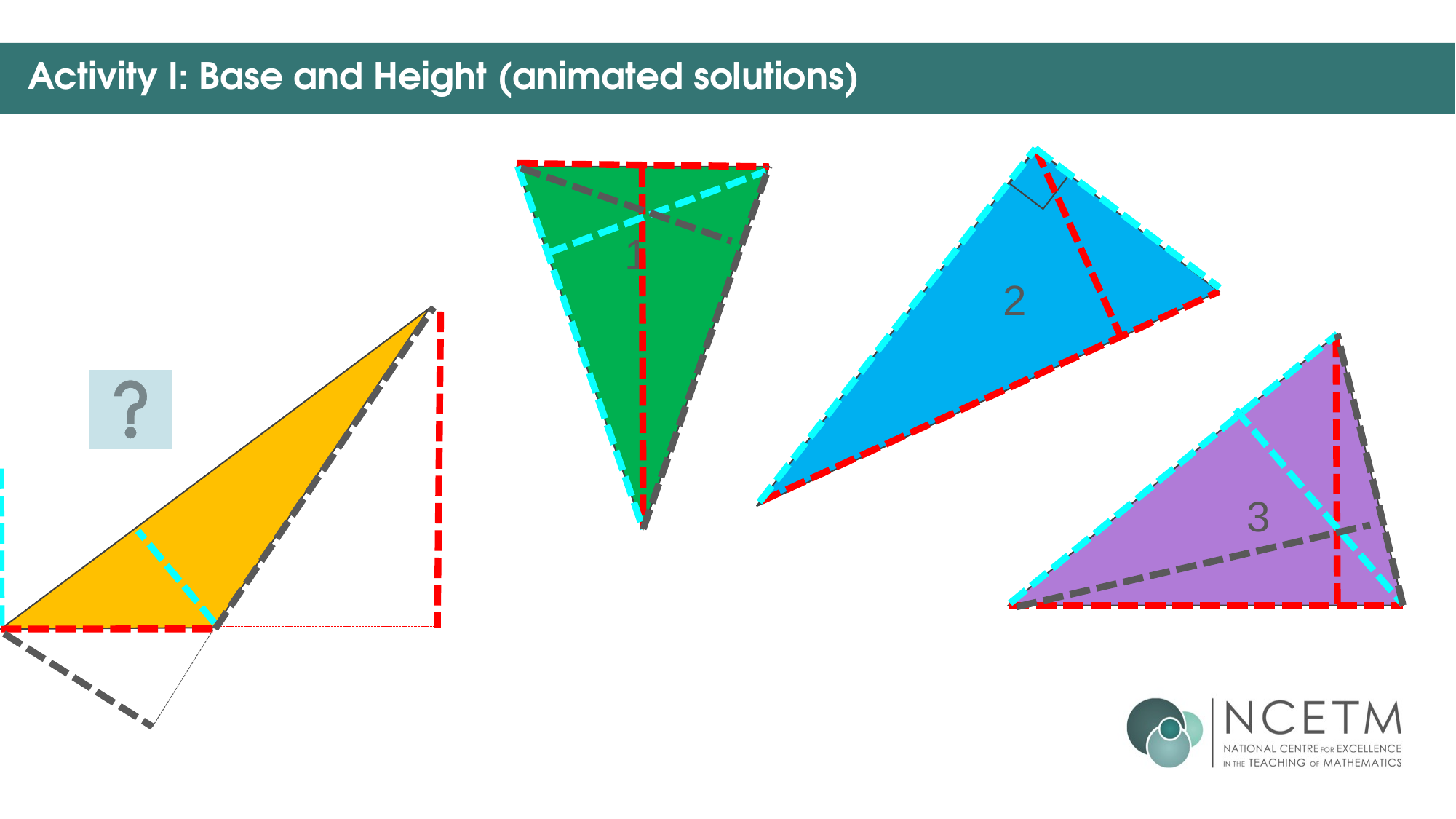

Activity I: Base and Height (animated solutions)

2

1

3